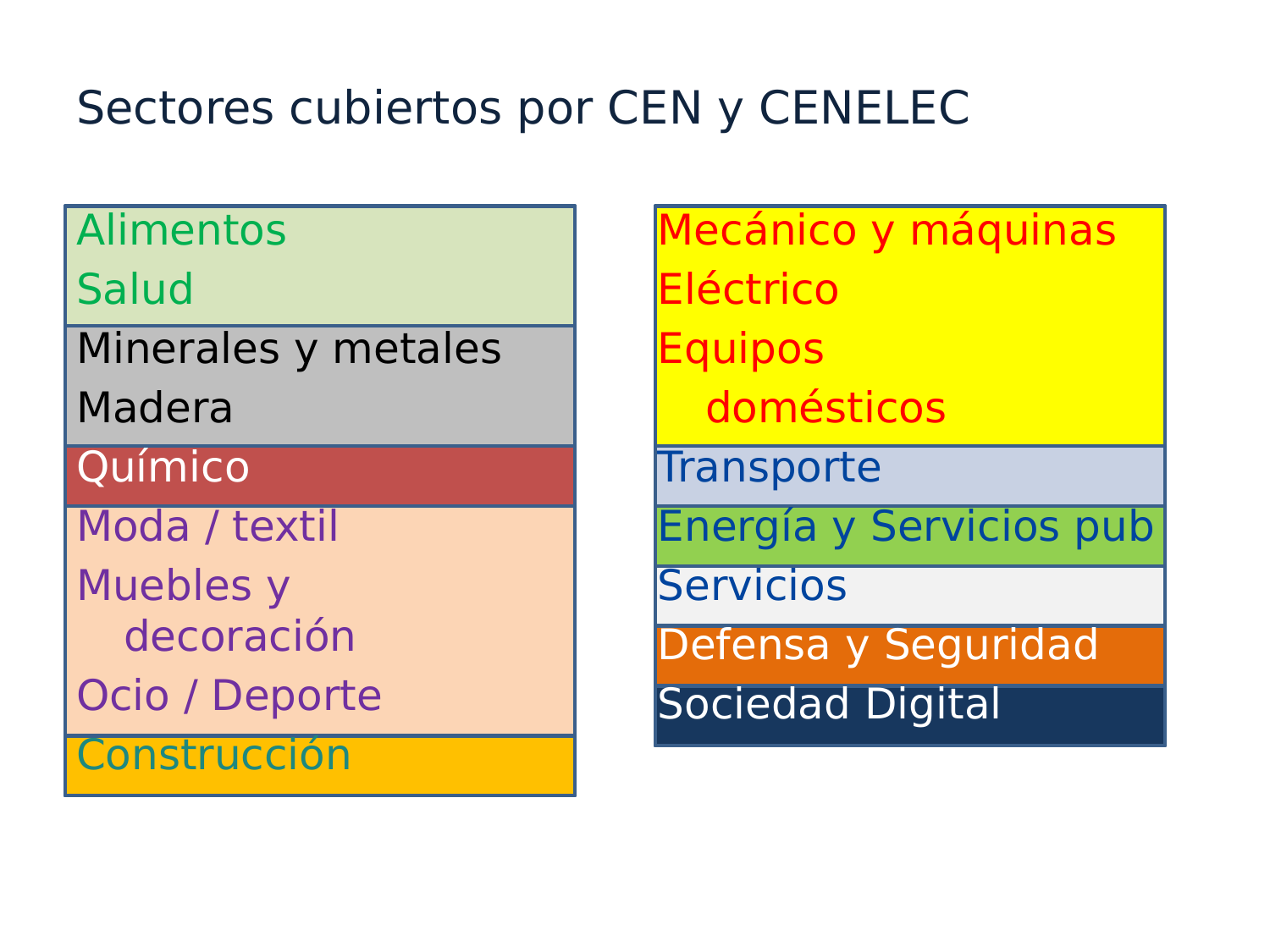

Sectores cubiertos por CEN y CENELEC
Alimentos
Salud
Minerales y metales
Madera
Químico
Moda / textil
Muebles y decoración
Ocio / Deporte
Construcción
Mecánico y máquinas
Eléctrico
Equipos
	domésticos
Transporte
Energía y Servicios pub
Servicios
Defensa y Seguridad
Sociedad Digital

© CEN and CENELEC – 2016   7